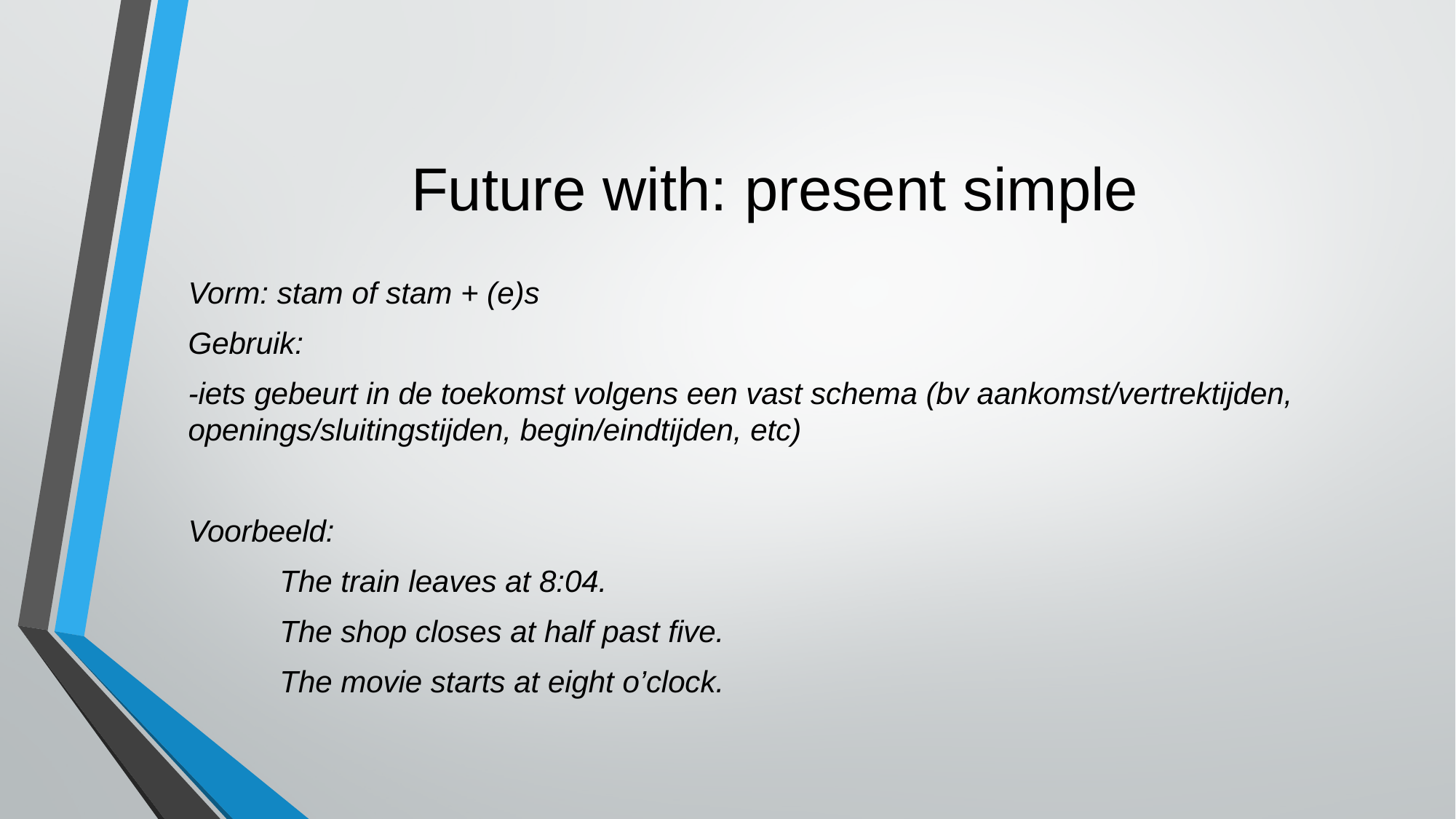

# Future with: present simple
Vorm: stam of stam + (e)s
Gebruik:
-iets gebeurt in de toekomst volgens een vast schema (bv aankomst/vertrektijden, openings/sluitingstijden, begin/eindtijden, etc)

Voorbeeld:
		The train leaves at 8:04.
		The shop closes at half past five.
		The movie starts at eight o’clock.